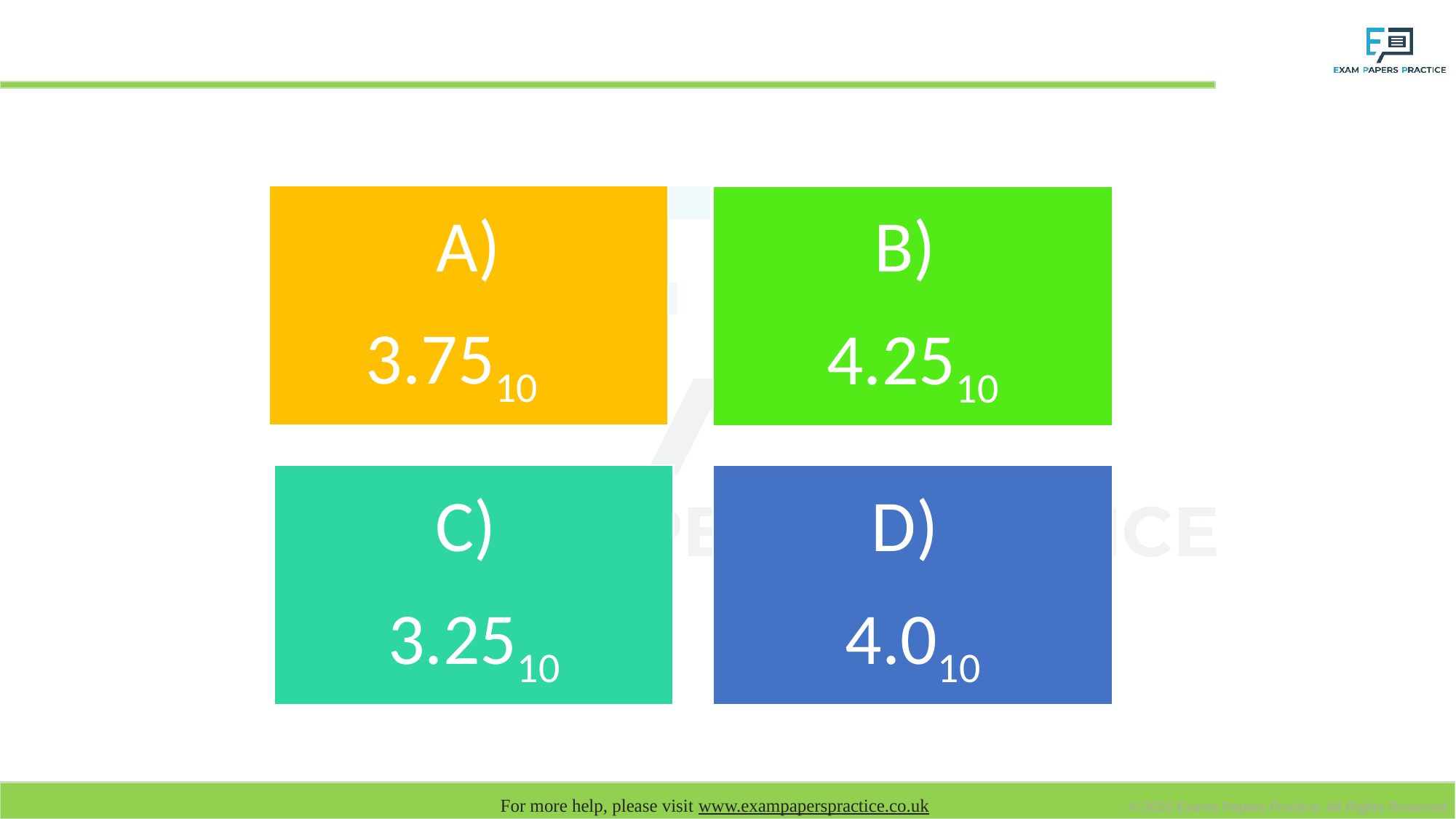

# What is the denary value for the floating point number 0.1101000 00102?
A)
3.7510
B)
4.2510
C)
3.2510
D)
4.010